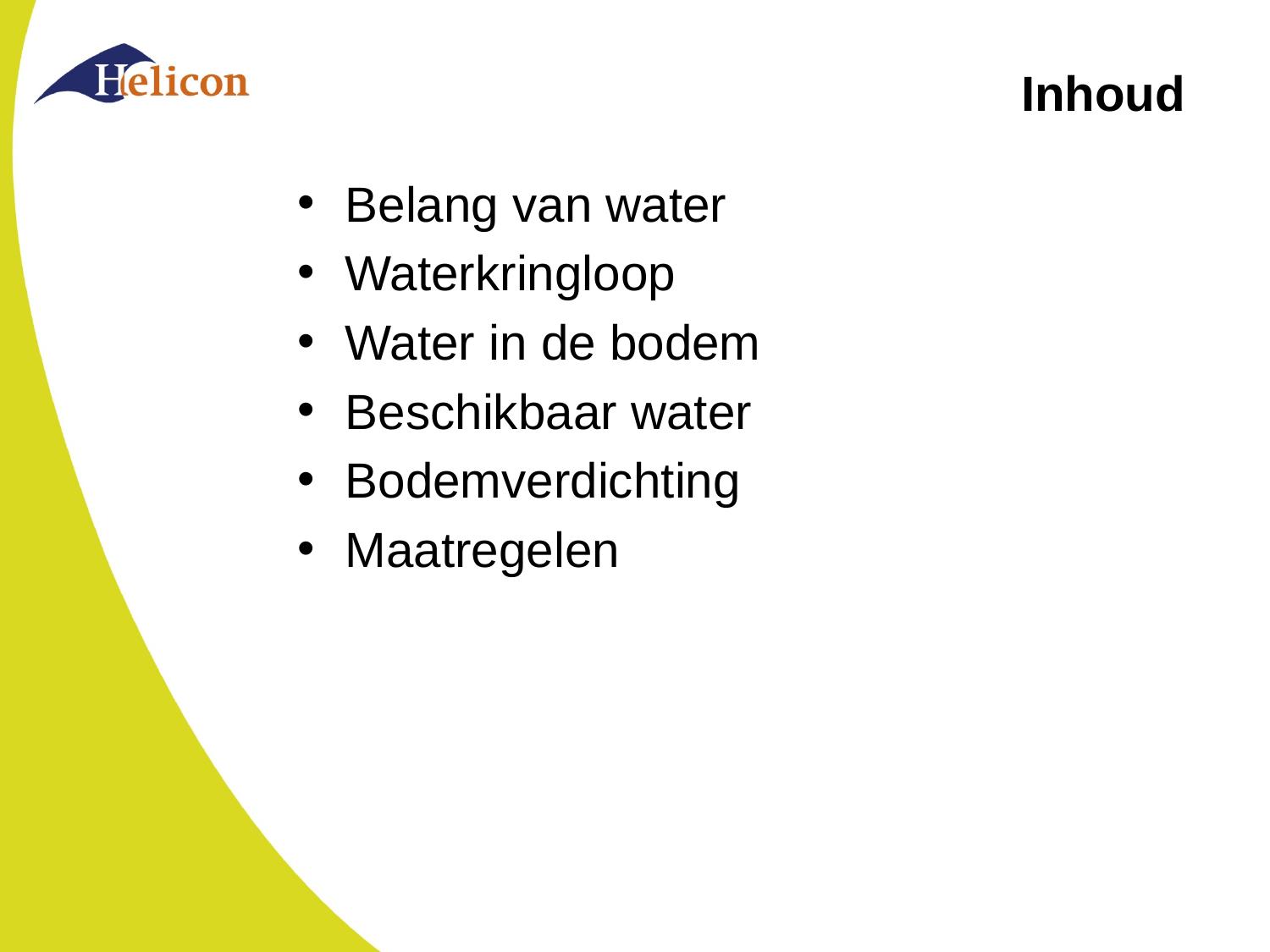

# Inhoud
Belang van water
Waterkringloop
Water in de bodem
Beschikbaar water
Bodemverdichting
Maatregelen